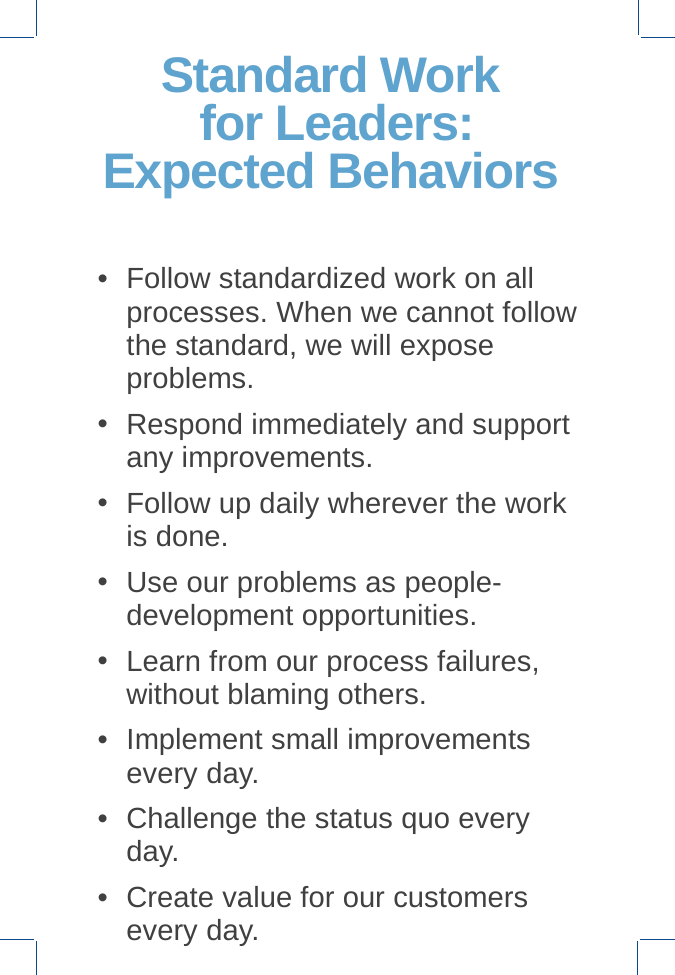

# Standard Work for Leaders: Expected Behaviors
Follow standardized work on all processes. When we cannot follow the standard, we will expose problems.
Respond immediately and support any improvements.
Follow up daily wherever the work
is done.
Use our problems as people-development opportunities.
Learn from our process failures, without blaming others.
Implement small improvements every day.
Challenge the status quo every day.
Create value for our customers every day.